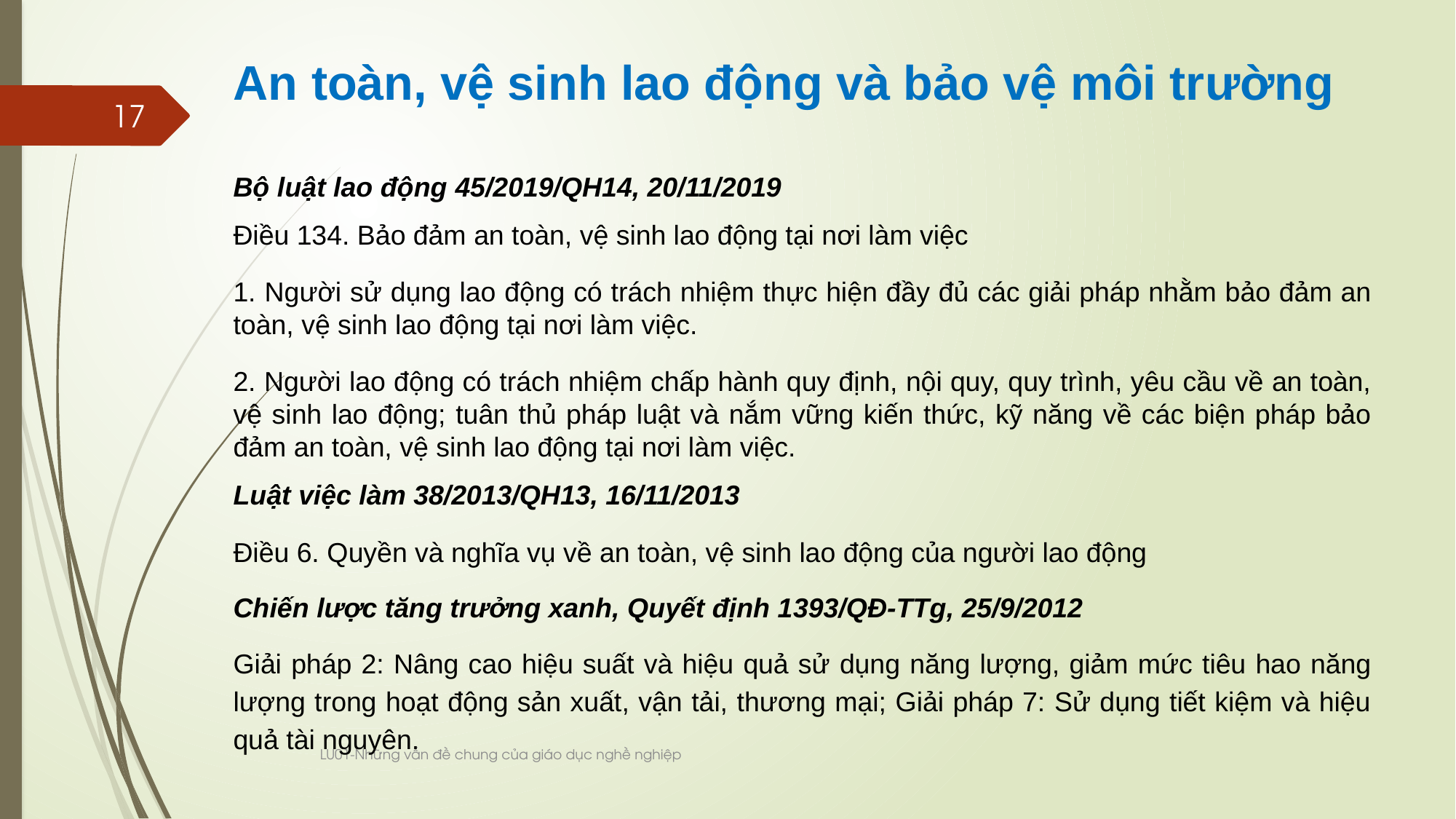

An toàn, vệ sinh lao động và bảo vệ môi trường

Bộ luật lao động 45/2019/QH14, 20/11/2019
Điều 134. Bảo đảm an toàn, vệ sinh lao động tại nơi làm việc
1. Người sử dụng lao động có trách nhiệm thực hiện đầy đủ các giải pháp nhằm bảo đảm an toàn, vệ sinh lao động tại nơi làm việc.
2. Người lao động có trách nhiệm chấp hành quy định, nội quy, quy trình, yêu cầu về an toàn, vệ sinh lao động; tuân thủ pháp luật và nắm vững kiến thức, kỹ năng về các biện pháp bảo đảm an toàn, vệ sinh lao động tại nơi làm việc.
Luật việc làm 38/2013/QH13, 16/11/2013
Điều 6. Quyền và nghĩa vụ về an toàn, vệ sinh lao động của người lao động
Chiến lược tăng trưởng xanh, Quyết định 1393/QĐ-TTg, 25/9/2012
Giải pháp 2: Nâng cao hiệu suất và hiệu quả sử dụng năng lượng, giảm mức tiêu hao năng lượng trong hoạt động sản xuất, vận tải, thương mại; Giải pháp 7: Sử dụng tiết kiệm và hiệu quả tài nguyên.
17
LU01-Những vấn đề chung của giáo dục nghề nghiệp